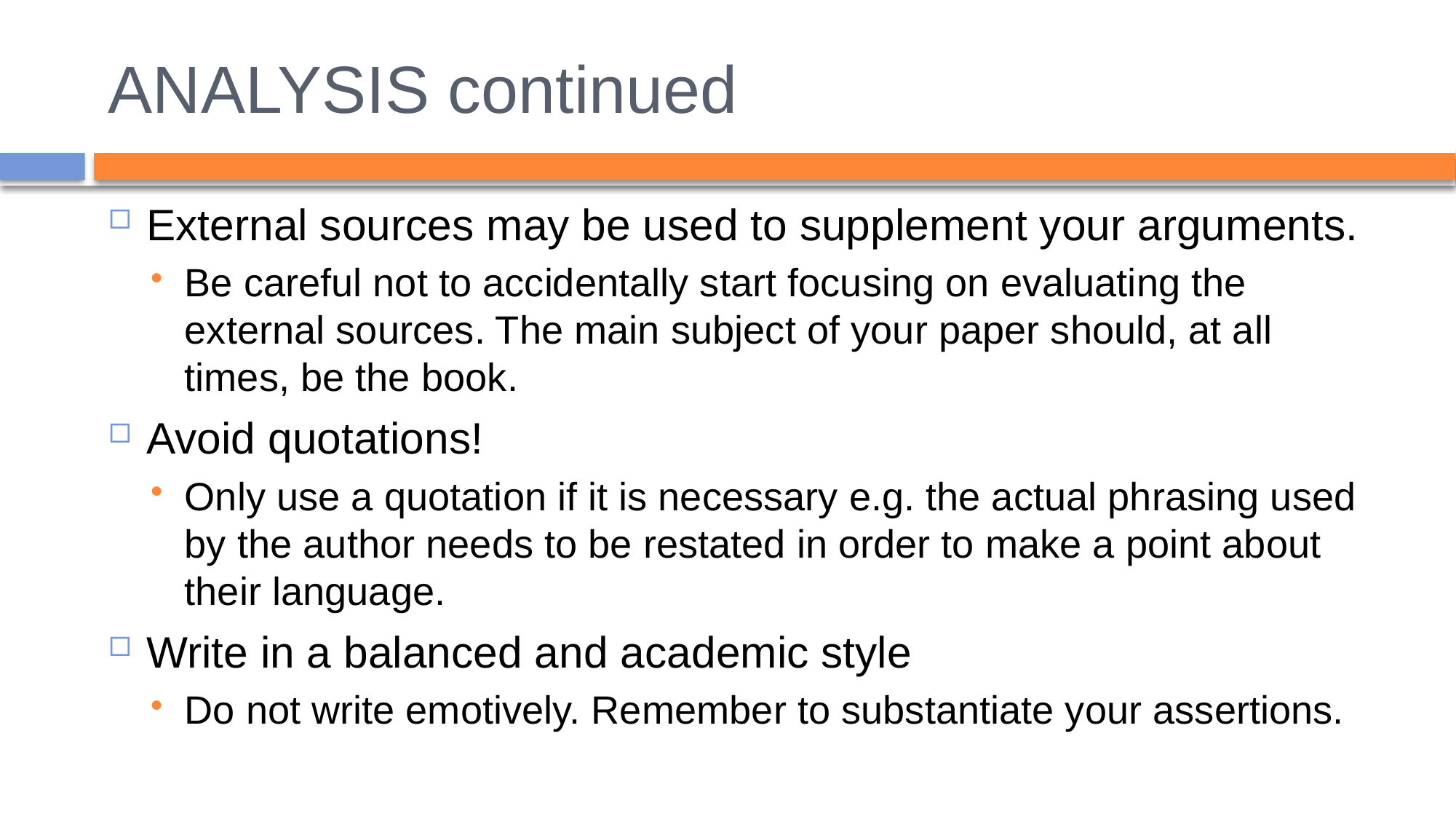

# ANALYSIS continued
External sources may be used to supplement your arguments.
Be careful not to accidentally start focusing on evaluating the external sources. The main subject of your paper should, at all times, be the book.
Avoid quotations!
Only use a quotation if it is necessary e.g. the actual phrasing used by the author needs to be restated in order to make a point about their language.
Write in a balanced and academic style
Do not write emotively. Remember to substantiate your assertions.